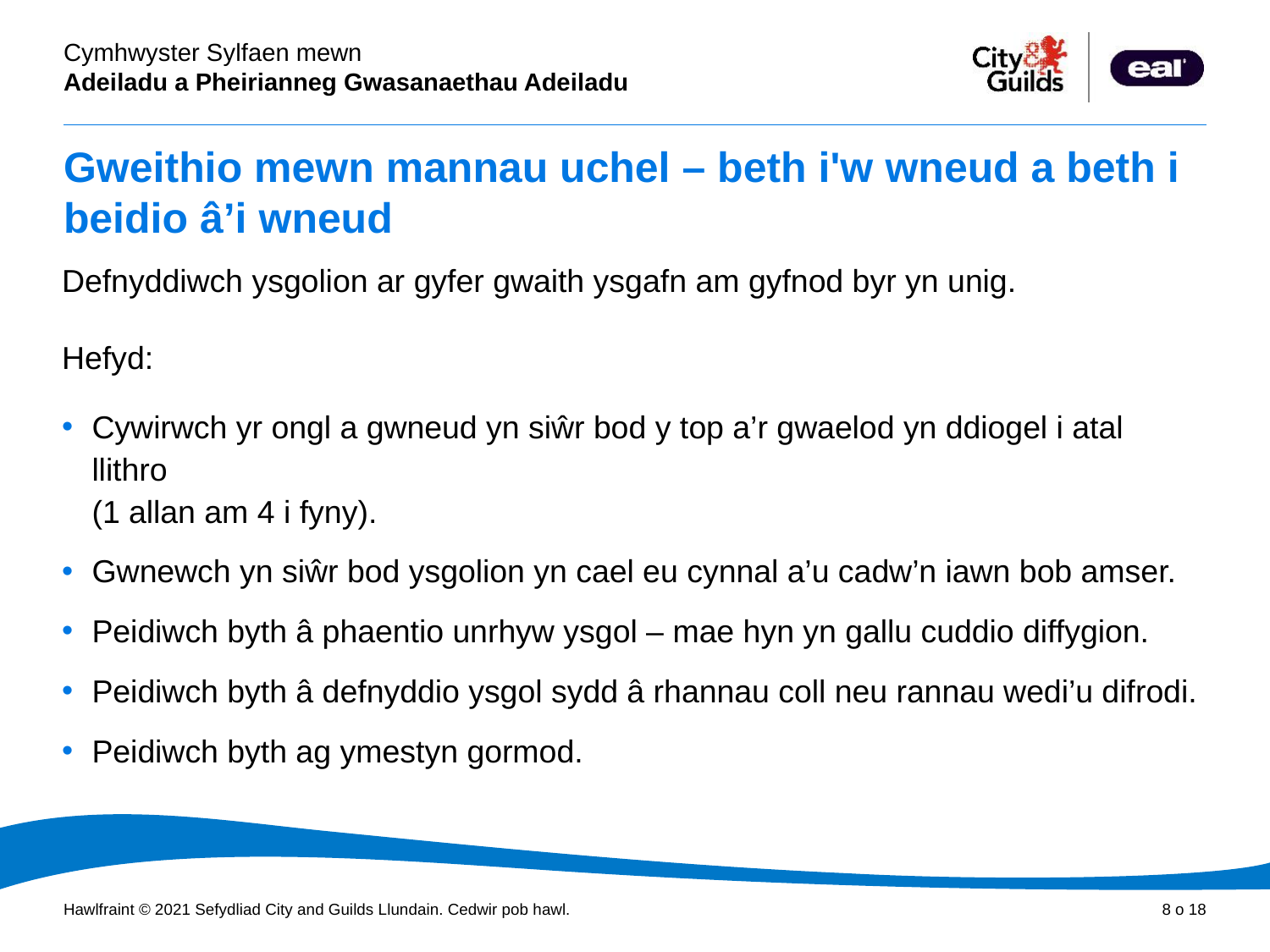

# Gweithio mewn mannau uchel – beth i'w wneud a beth i beidio â’i wneud
Defnyddiwch ysgolion ar gyfer gwaith ysgafn am gyfnod byr yn unig.
Hefyd:
Cywirwch yr ongl a gwneud yn siŵr bod y top a’r gwaelod yn ddiogel i atal llithro
(1 allan am 4 i fyny).
Gwnewch yn siŵr bod ysgolion yn cael eu cynnal a’u cadw’n iawn bob amser.
Peidiwch byth â phaentio unrhyw ysgol – mae hyn yn gallu cuddio diffygion.
Peidiwch byth â defnyddio ysgol sydd â rhannau coll neu rannau wedi’u difrodi.
Peidiwch byth ag ymestyn gormod.